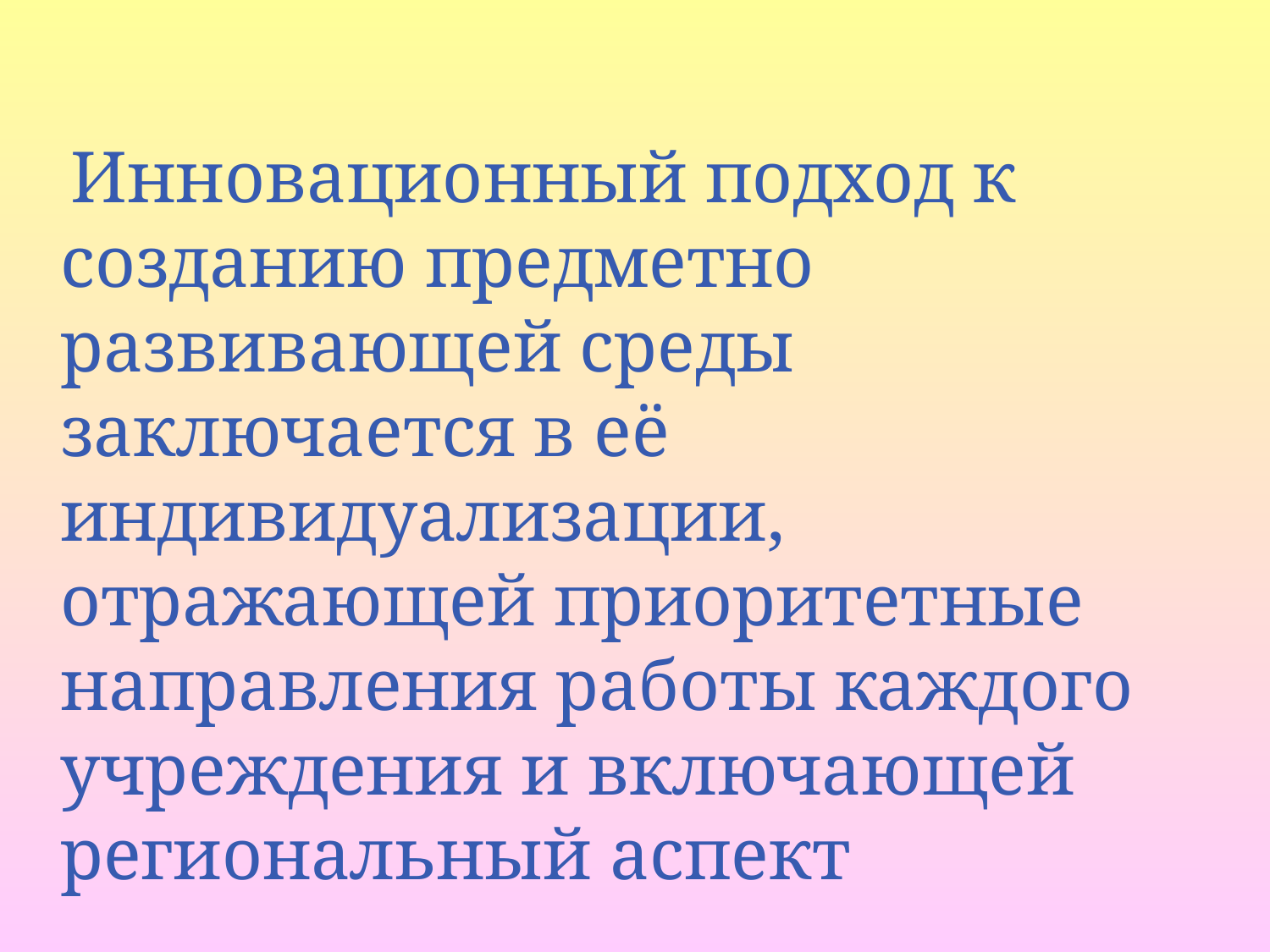

Инновационный подход к созданию предметно развивающей среды заключается в её индивидуализации, отражающей приоритетные направления работы каждого учреждения и включающей региональный аспект